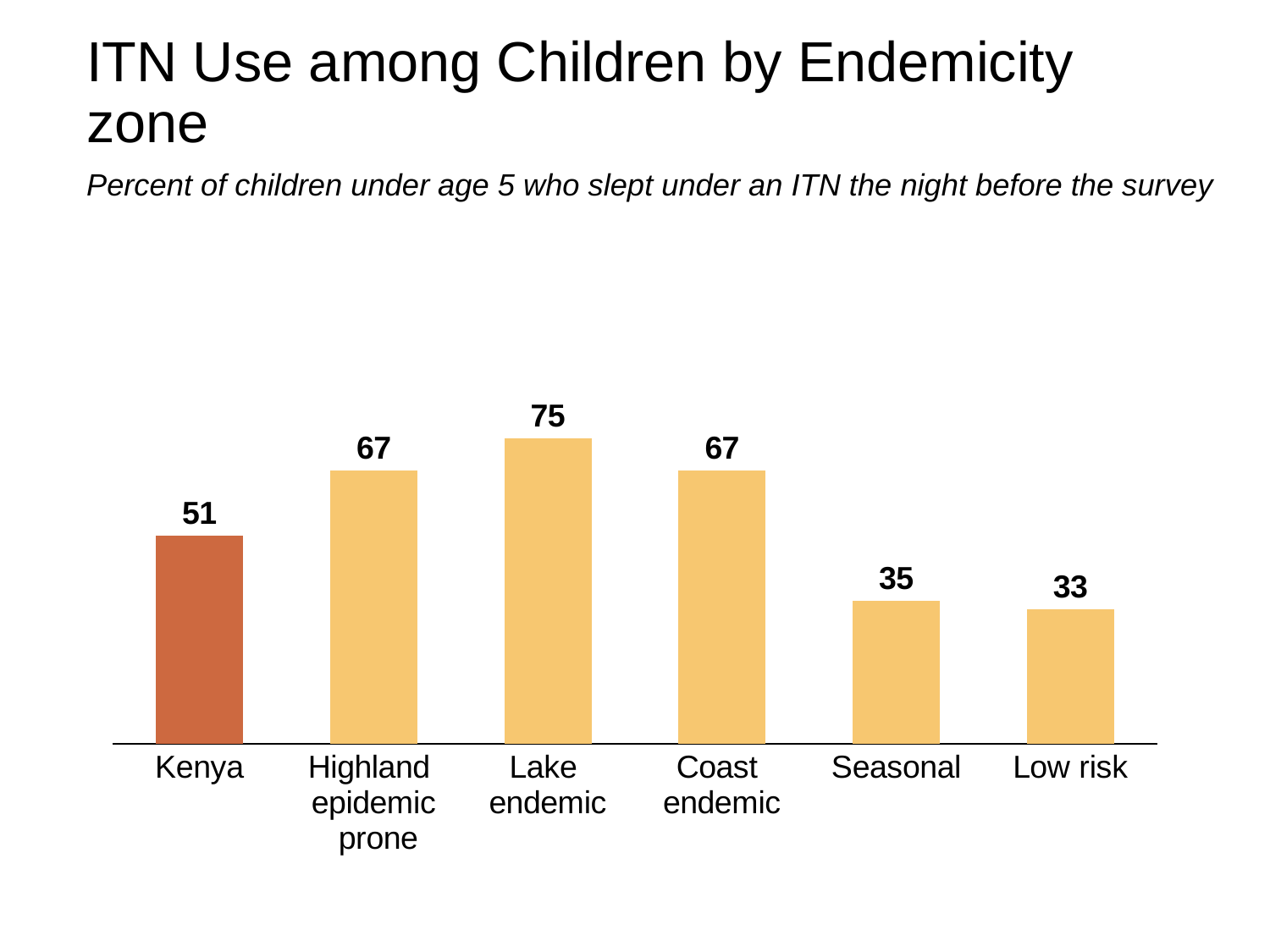

# ITN Use among Children by Endemicity zone
Percent of children under age 5 who slept under an ITN the night before the survey

### Chart

| Category | Highland
epidemic
 prone |
|---|---|
| Kenya | 51.0 |
| Highland
epidemic
 prone | 67.0 |
| Lake
endemic | 75.0 |
| Coast
endemic | 67.0 |
| Seasonal | 35.0 |
| Low risk | 33.0 |